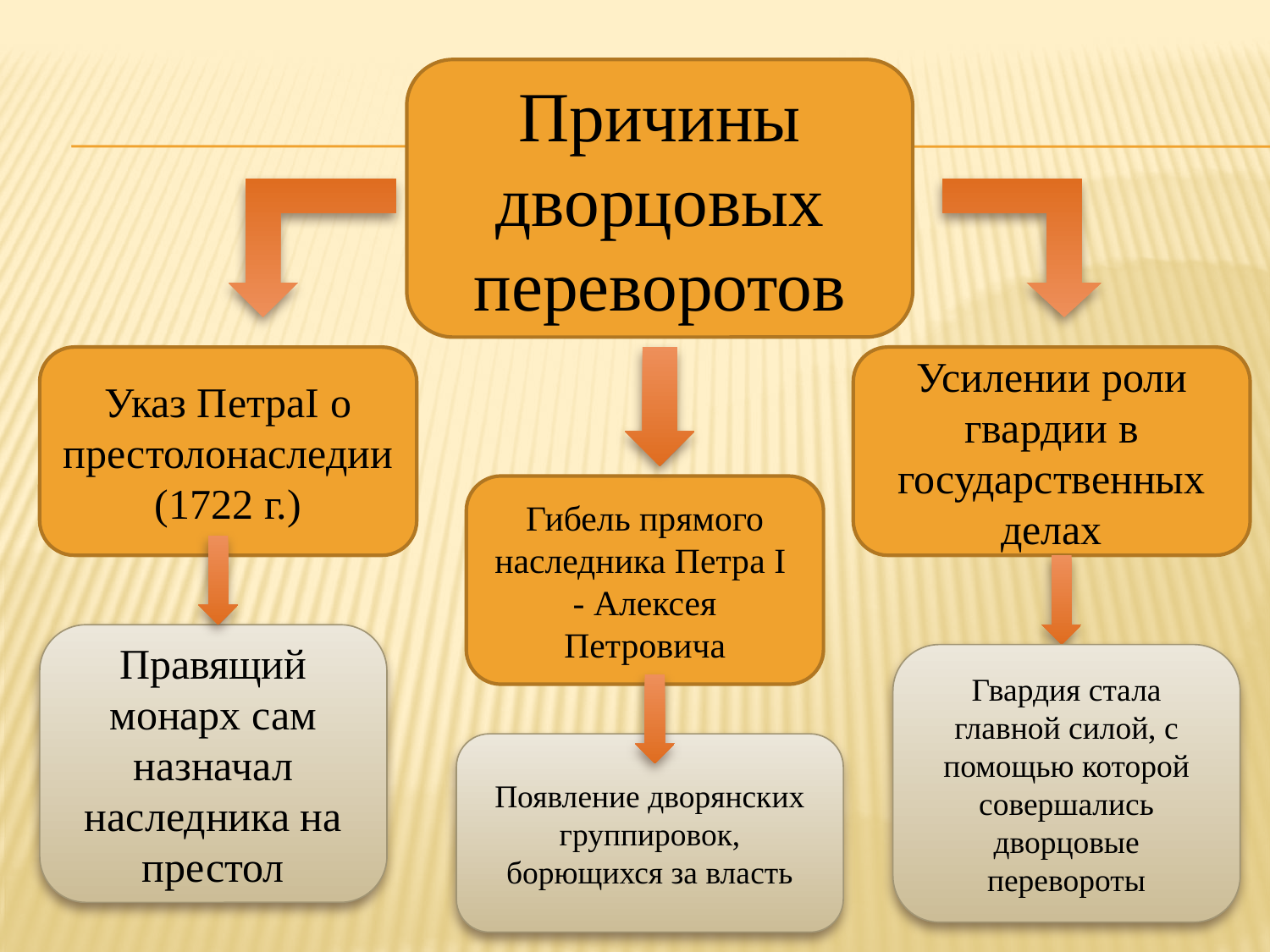

Причины дворцовых переворотов

Указ ПетраI о престолонаследии (1722 г.)

Усилении роли гвардии в государственных делах
Гибель прямого наследника Петра I  - Алексея Петровича

Правящий монарх сам назначал наследника на престол
Гвардия стала главной силой, с помощью которой совершались дворцовые перевороты

Появление дворянских группировок, борющихся за власть